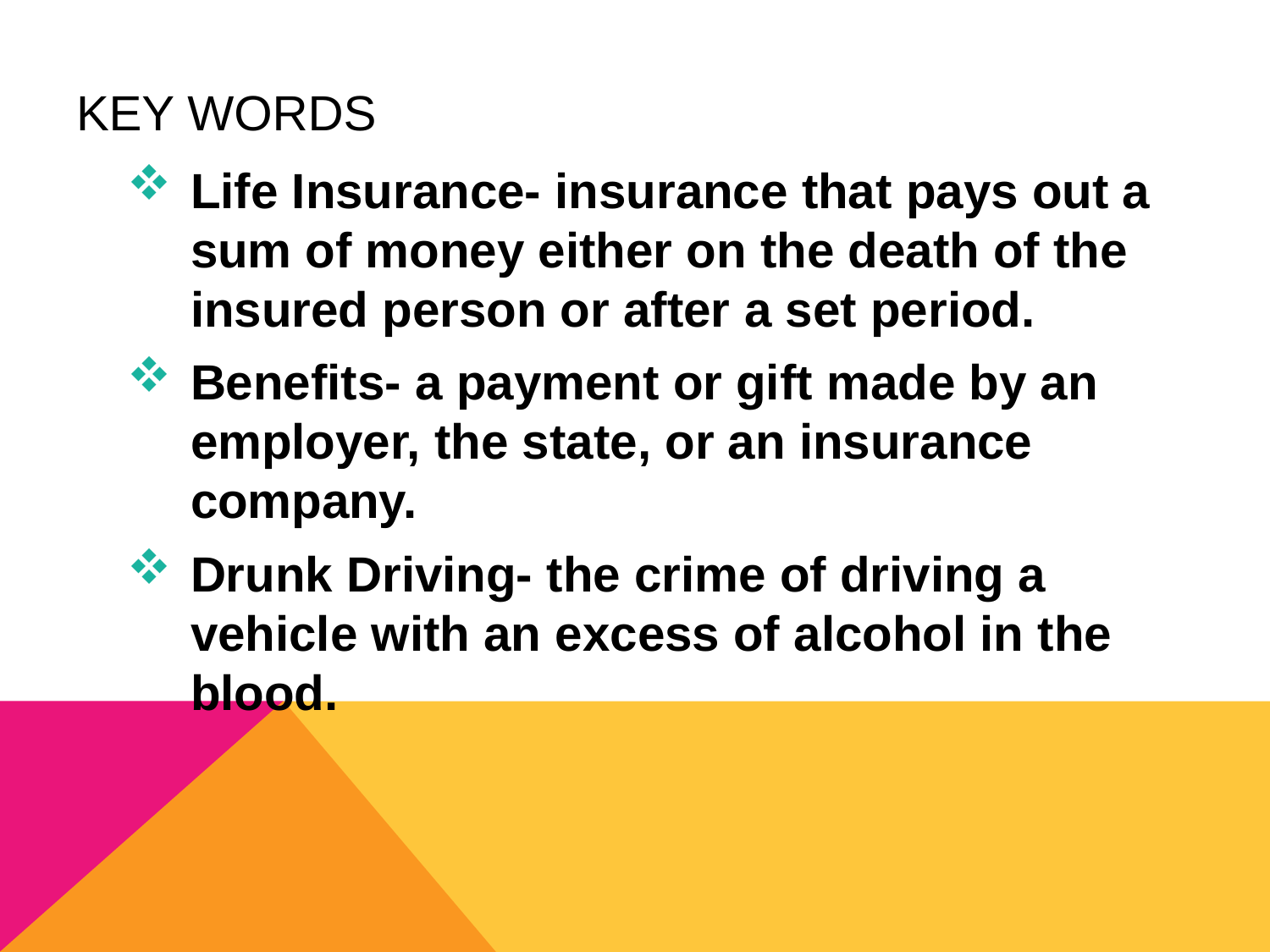

# Key Words
Life Insurance- insurance that pays out a sum of money either on the death of the insured person or after a set period.
Benefits- a payment or gift made by an employer, the state, or an insurance company.
Drunk Driving- the crime of driving a vehicle with an excess of alcohol in the blood.